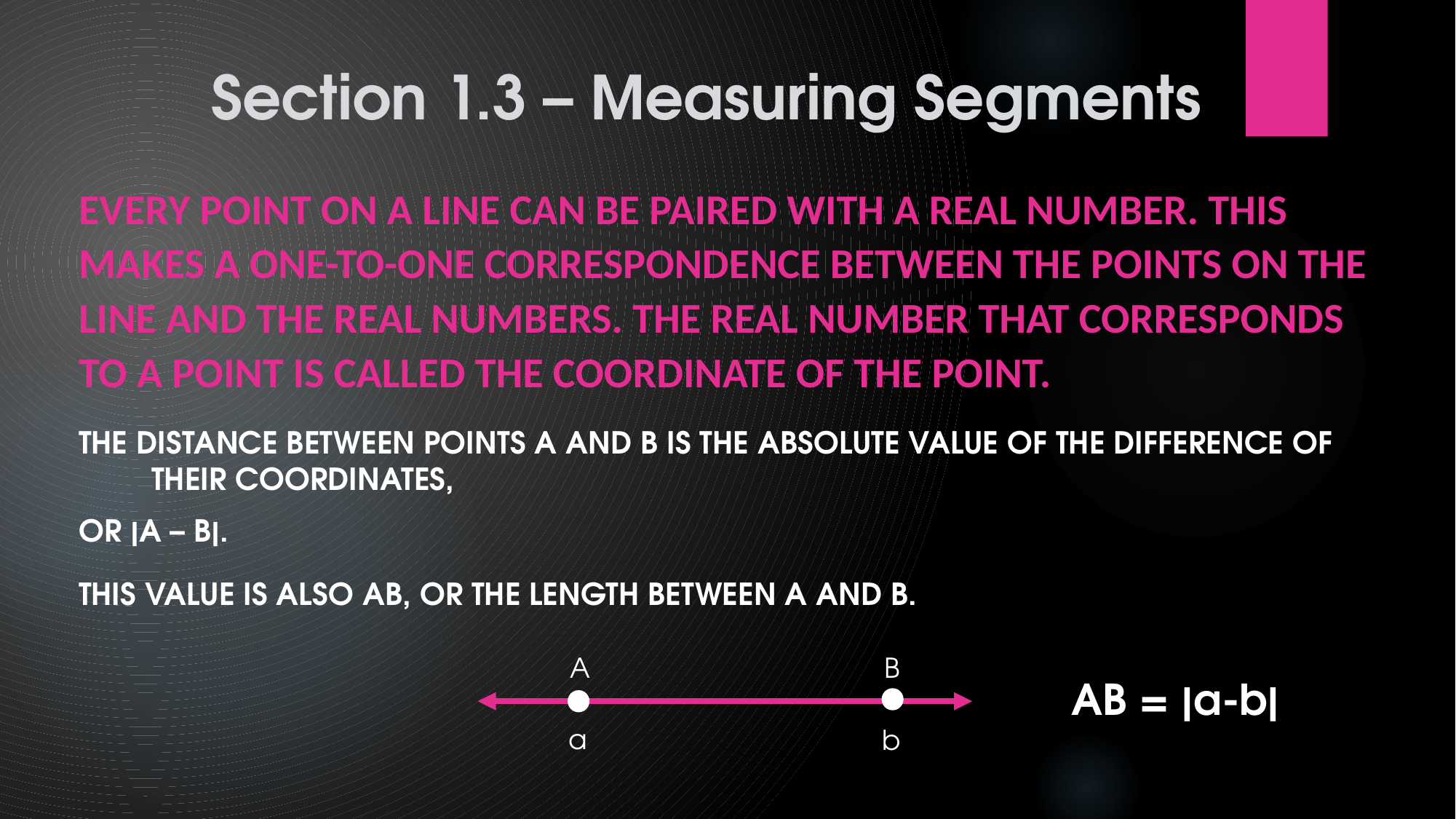

# Section 1.3 – Measuring Segments
Every point on a line can be paired with a real number. This makes a one-to-one correspondence between the points on the line and the real numbers. The real number that corresponds to a point is called the coordinate of the point.
The distance between points A and B is the absolute value of the difference of their coordinates,
or |a – b|.
This value is also AB, or the length between A and B.
A
B
AB = |a-b|

a
b